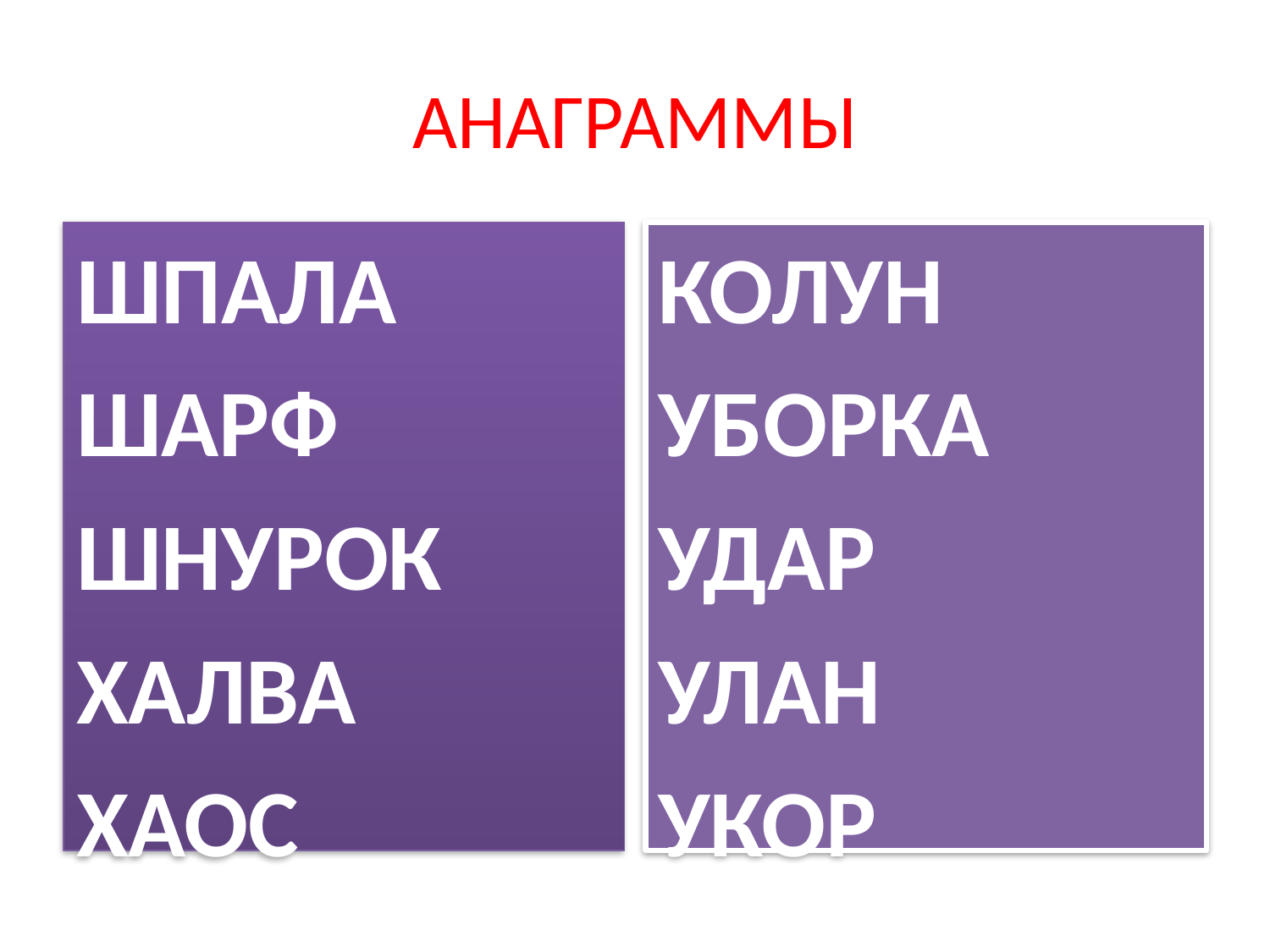

# АНАГРАММЫ
ШПАЛА
ШАРФ
ШНУРОК
ХАЛВА
ХАОС
КОЛУН
УБОРКА
УДАР
УЛАН
УКОР